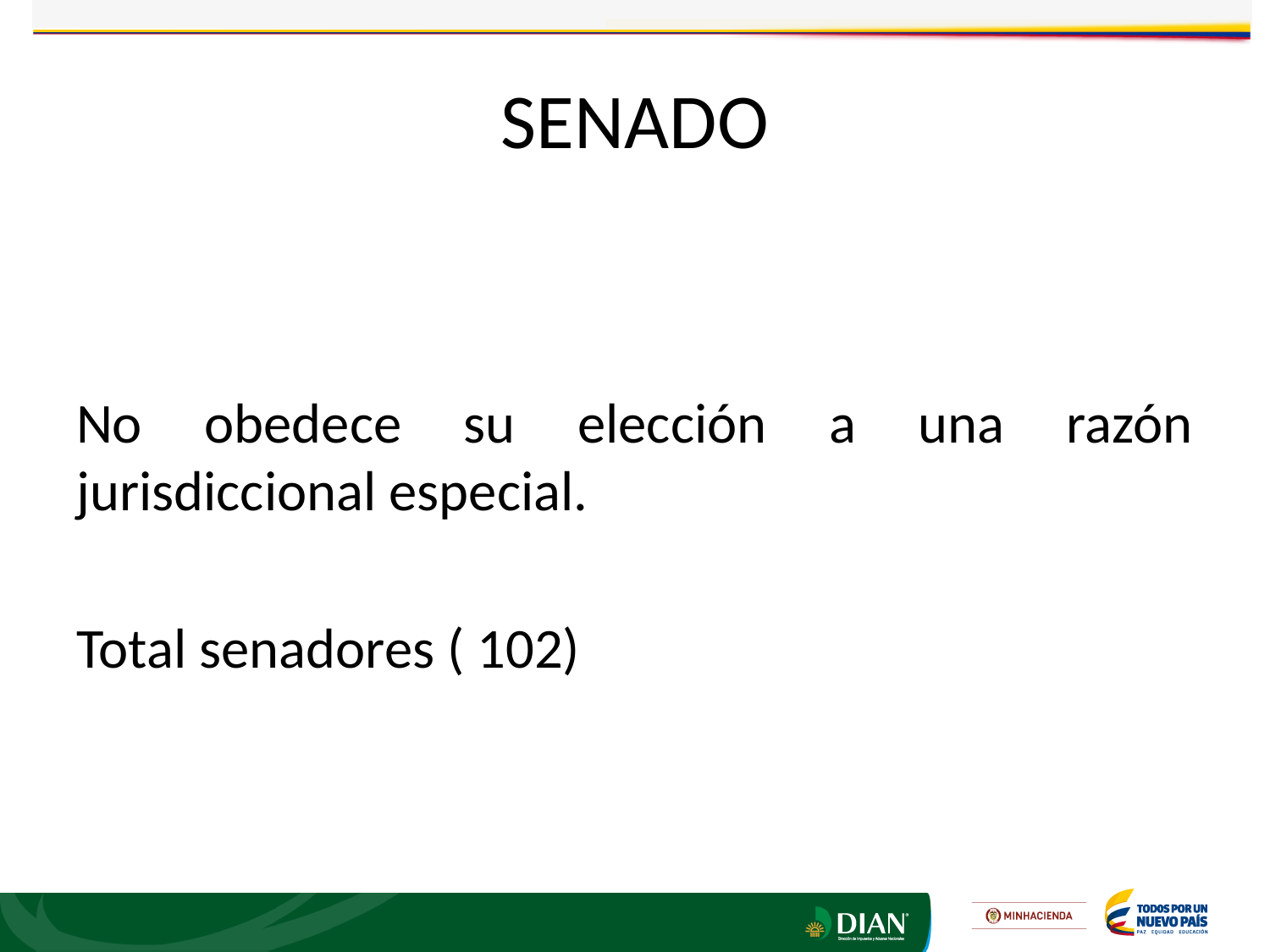

# SENADO

No obedece su elección a una razón jurisdiccional especial.

Total senadores ( 102)